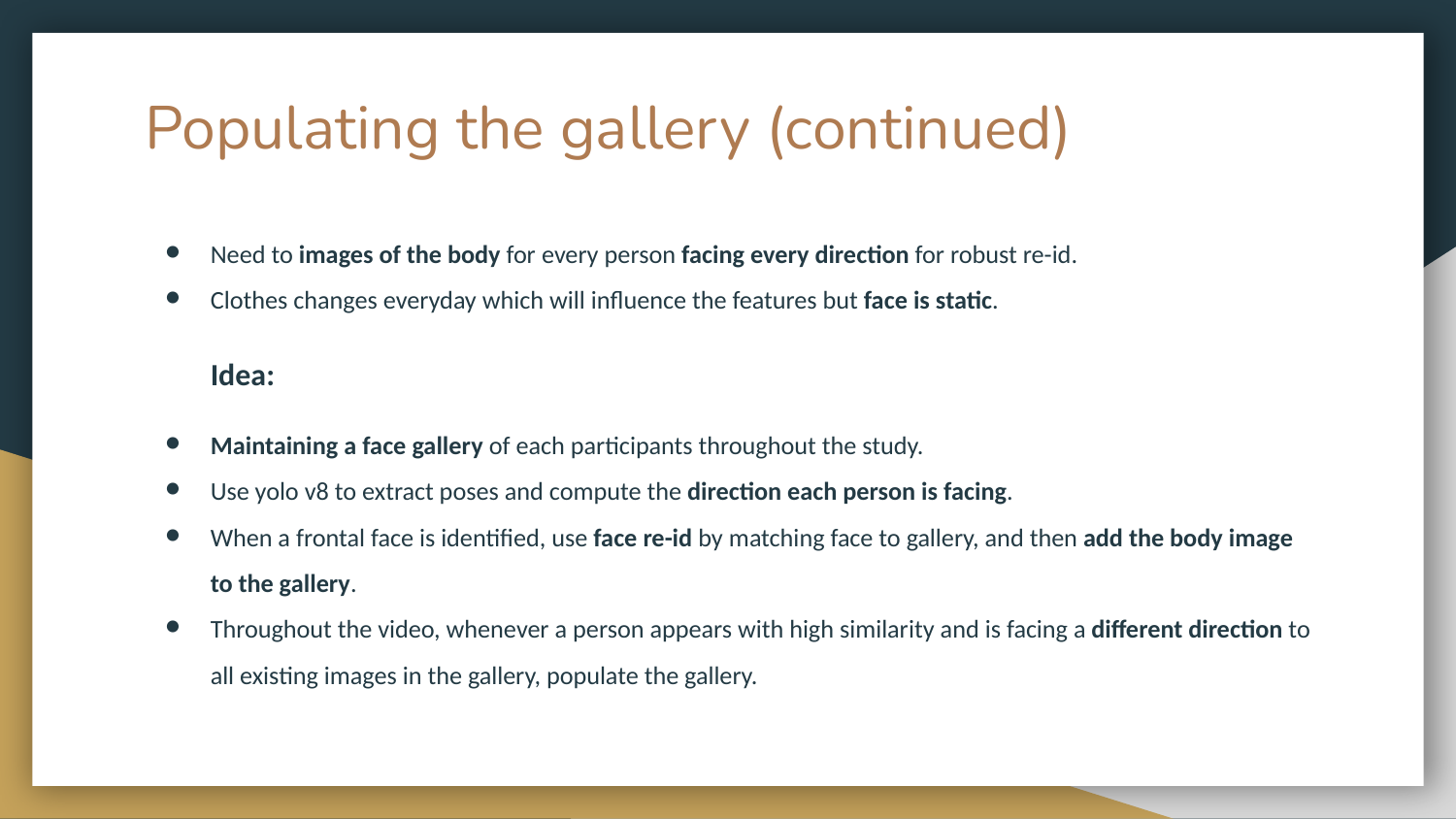

# Populating the gallery (continued)
Need to images of the body for every person facing every direction for robust re-id.
Clothes changes everyday which will influence the features but face is static.
Idea:
Maintaining a face gallery of each participants throughout the study.
Use yolo v8 to extract poses and compute the direction each person is facing.
When a frontal face is identified, use face re-id by matching face to gallery, and then add the body image to the gallery.
Throughout the video, whenever a person appears with high similarity and is facing a different direction to all existing images in the gallery, populate the gallery.